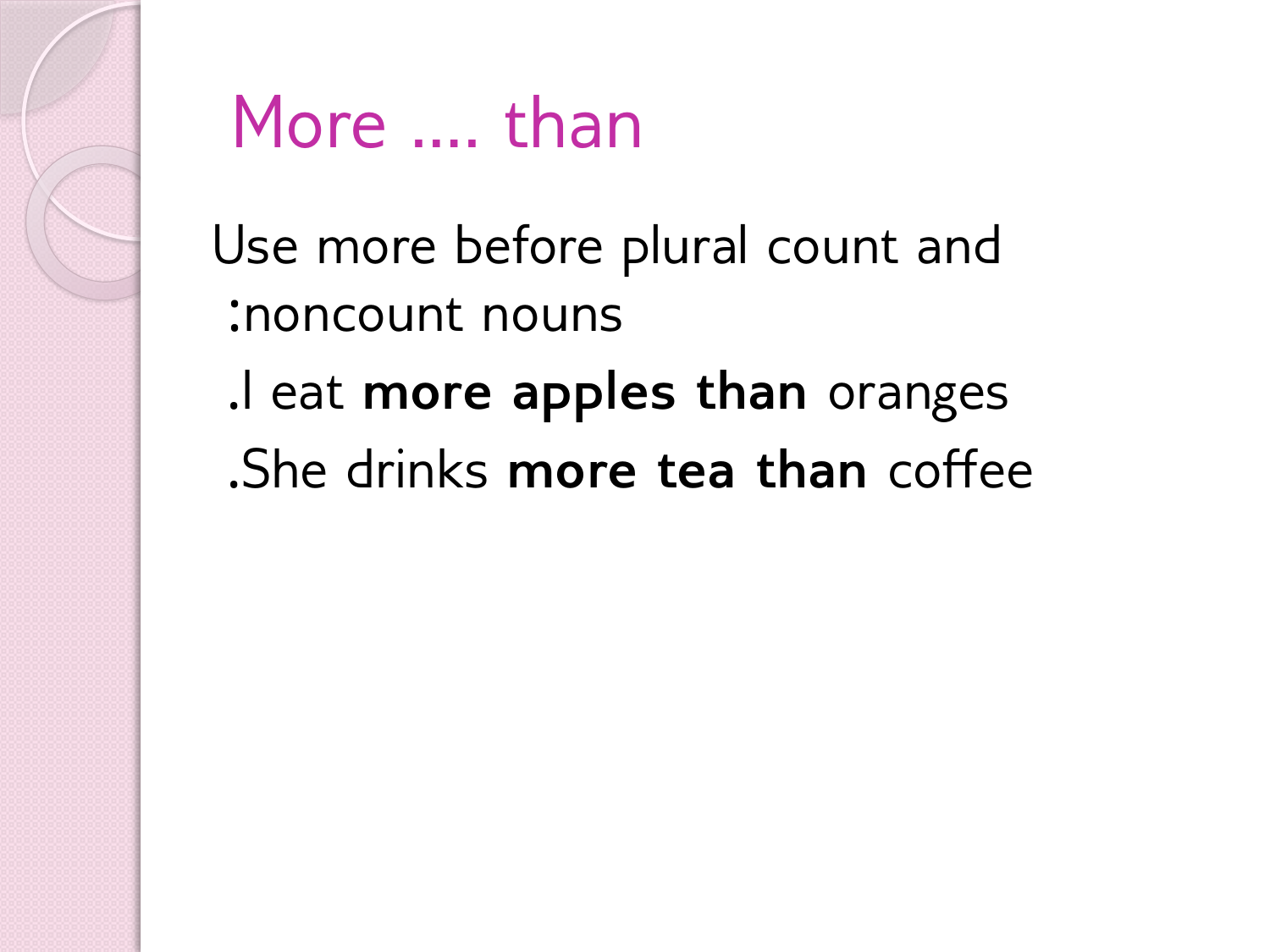

# More …. than
Use more before plural count and noncount nouns:
I eat more apples than oranges.
She drinks more tea than coffee.